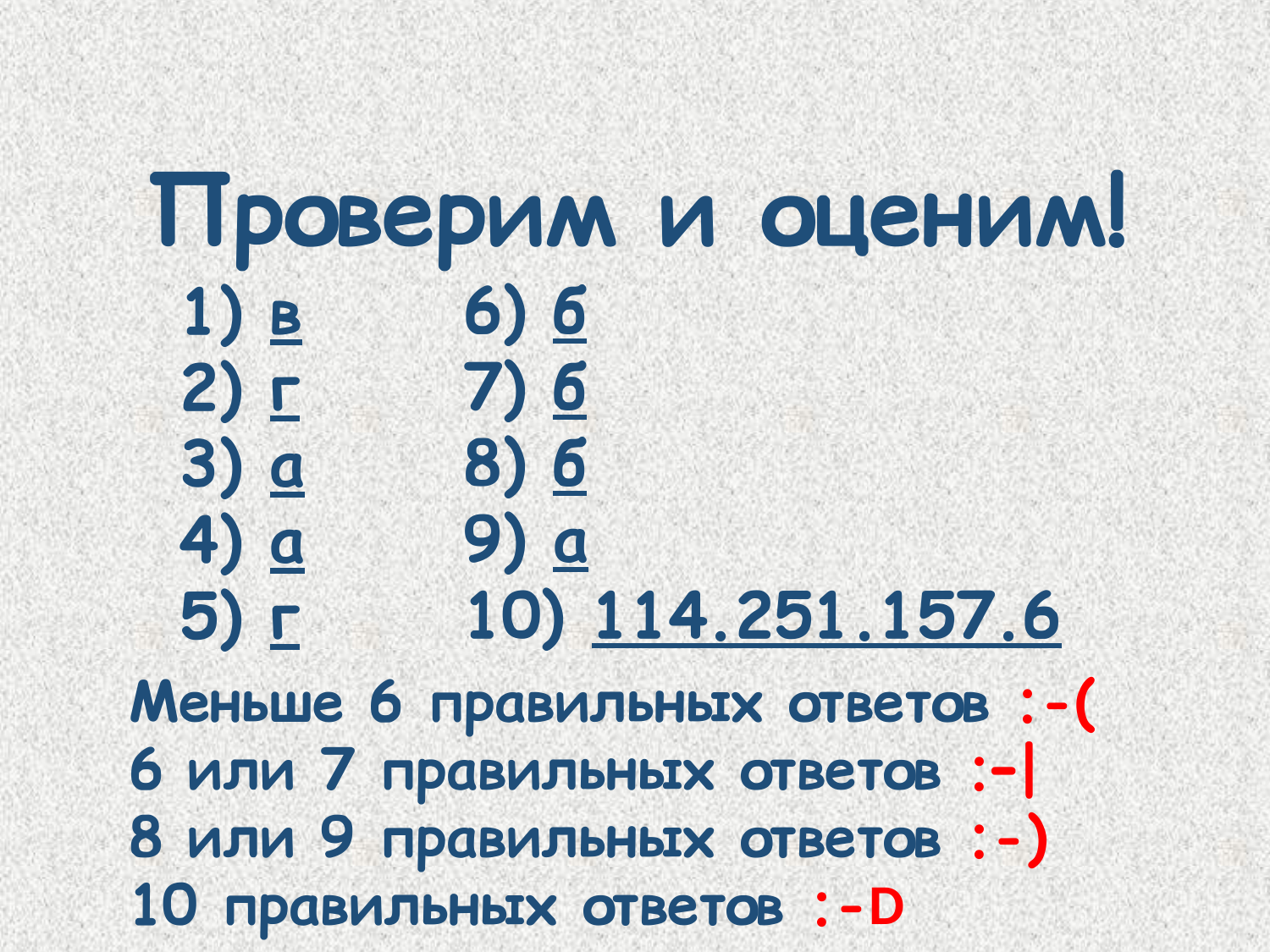

Проверим и оценим!
6) б
7) б
8) б
9) а
10) 114.251.157.6
1) в
2) г
3) а
4) а
5) г
Меньше 6 правильных ответов :-(
6 или 7 правильных ответов :–|
8 или 9 правильных ответов :-)
10 правильных ответов :-D